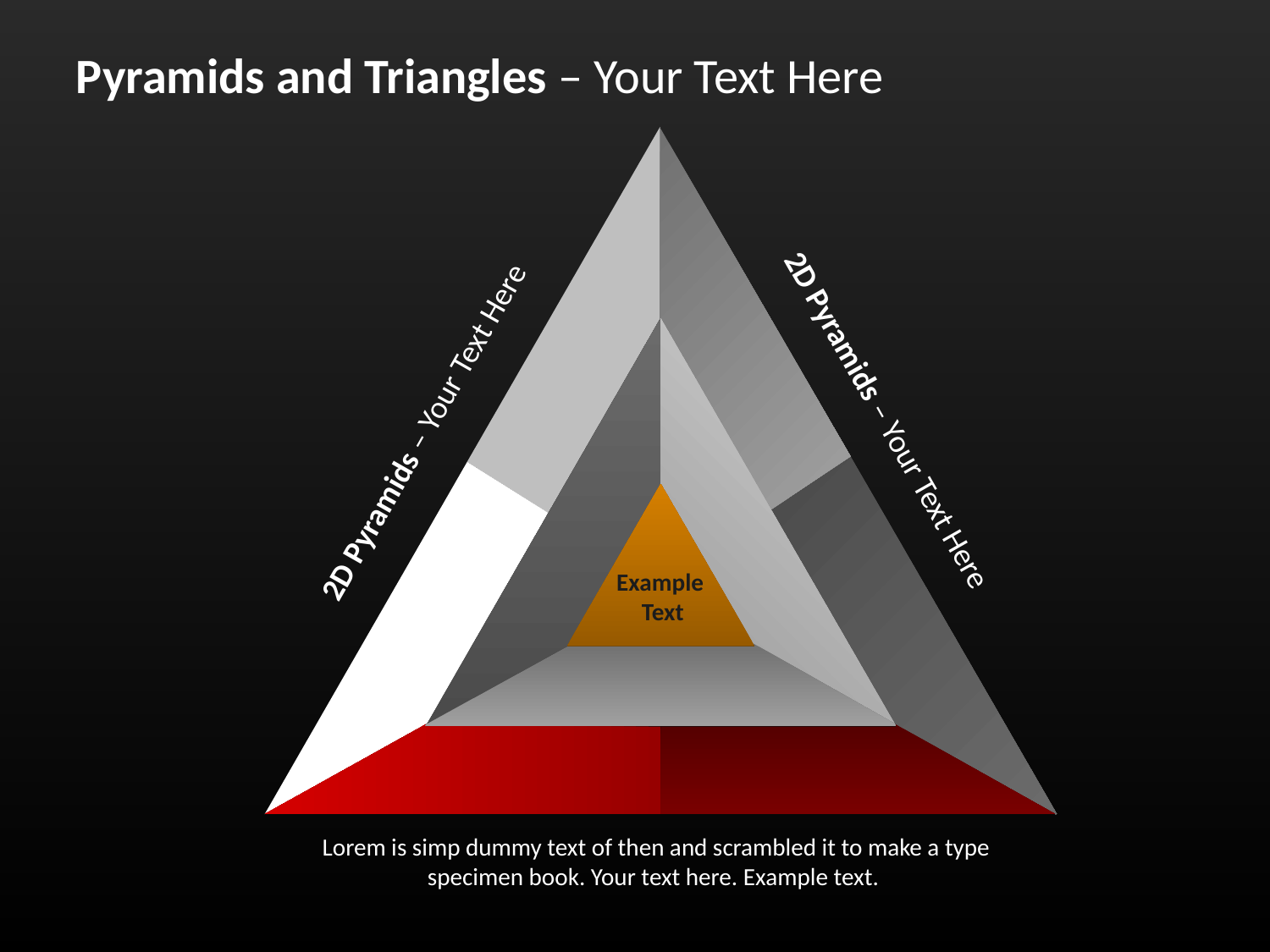

Pyramids and Triangles – Your Text Here

2D Pyramids – Your Text Here
2D Pyramids – Your Text Here
Example
Text
Lorem is simp dummy text of then and scrambled it to make a type specimen book. Your text here. Example text.